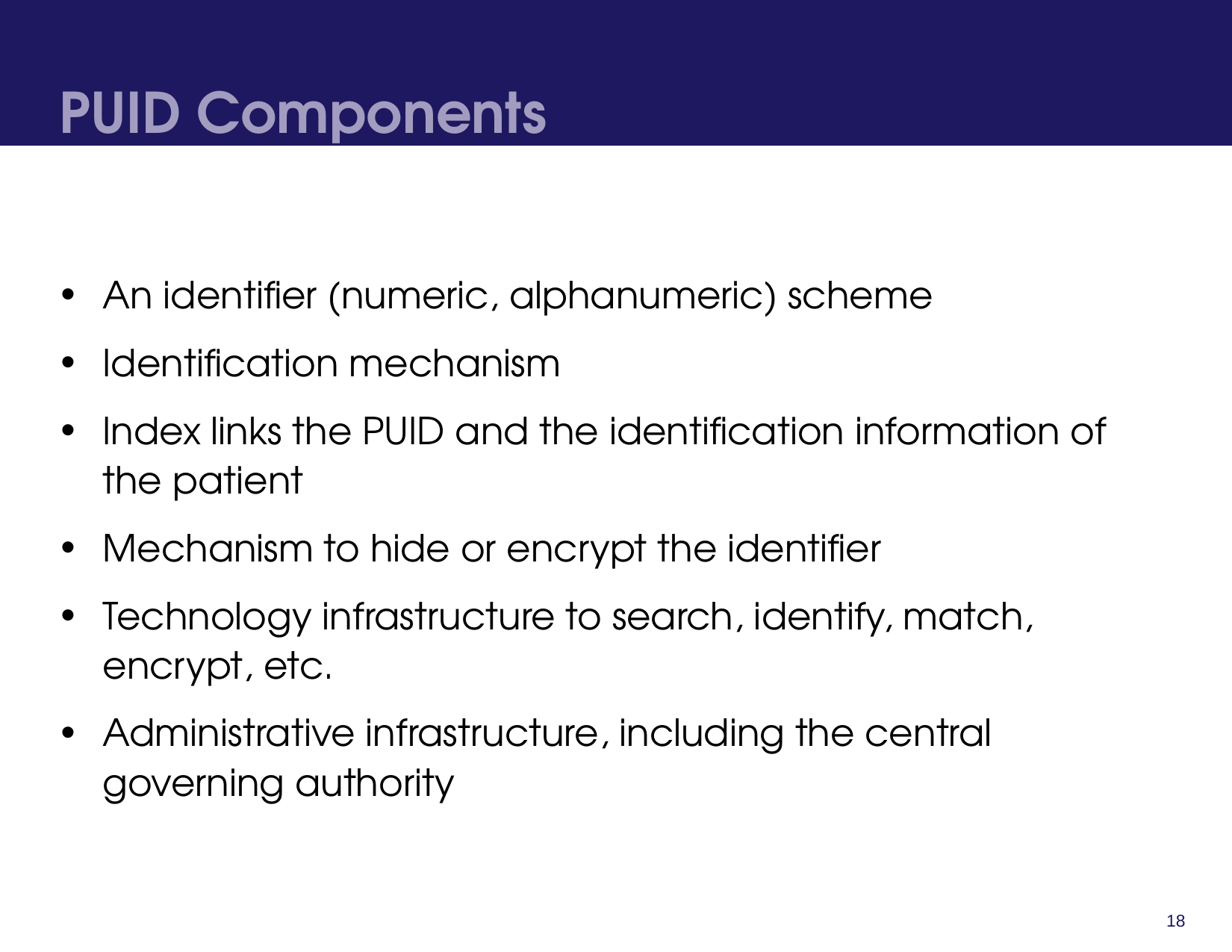

# PUID Components
An identifier (numeric, alphanumeric) scheme
Identification mechanism
Index links the PUID and the identification information of the patient
Mechanism to hide or encrypt the identifier
Technology infrastructure to search, identify, match, encrypt, etc.
Administrative infrastructure, including the central governing authority
18